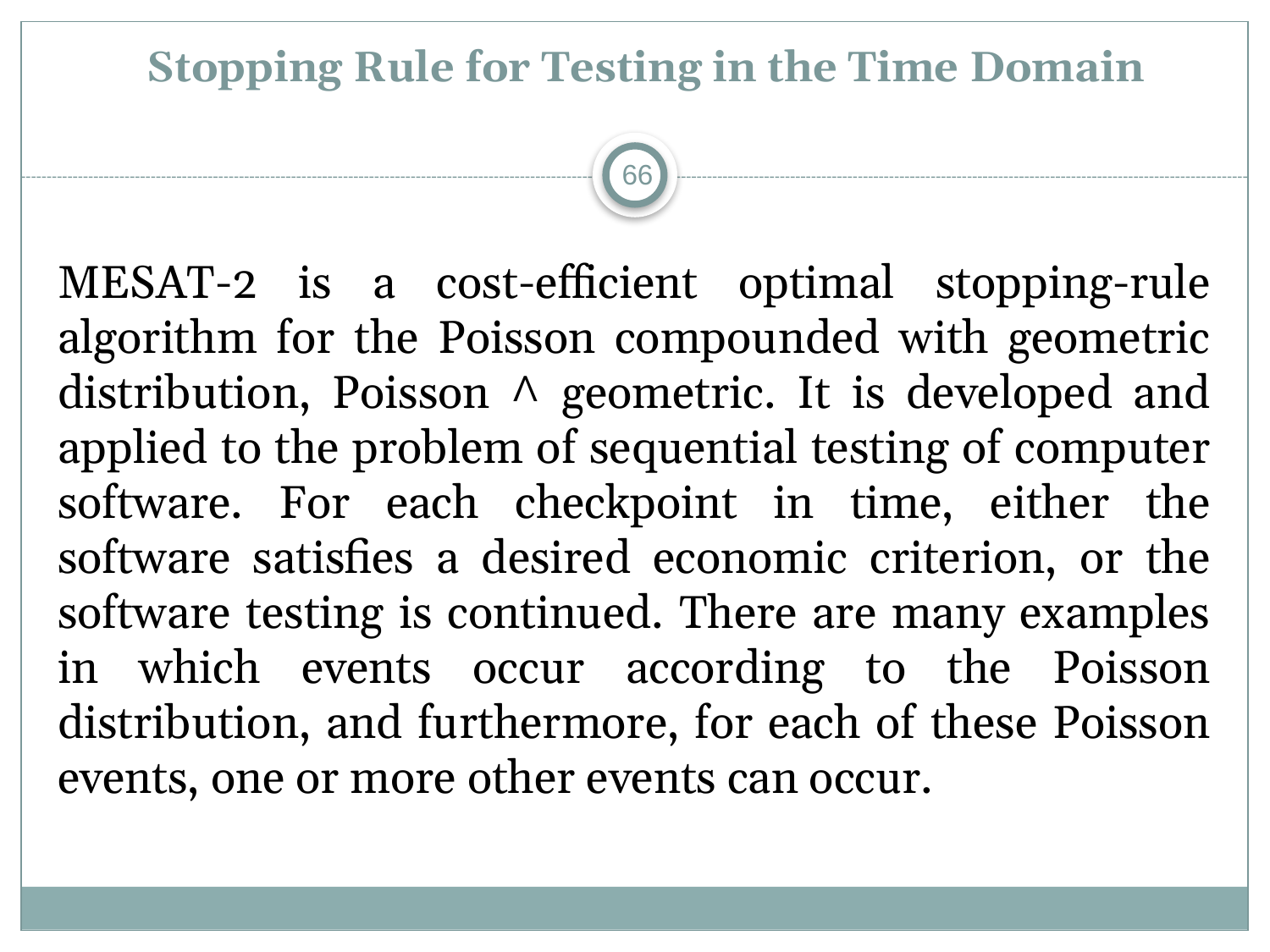

# Stopping Rule for Testing in the Time Domain
66
MESAT-2 is a cost-efficient optimal stopping-rule algorithm for the Poisson compounded with geometric distribution, Poisson ^ geometric. It is developed and applied to the problem of sequential testing of computer software. For each checkpoint in time, either the software satisfies a desired economic criterion, or the software testing is continued. There are many examples in which events occur according to the Poisson distribution, and furthermore, for each of these Poisson events, one or more other events can occur.